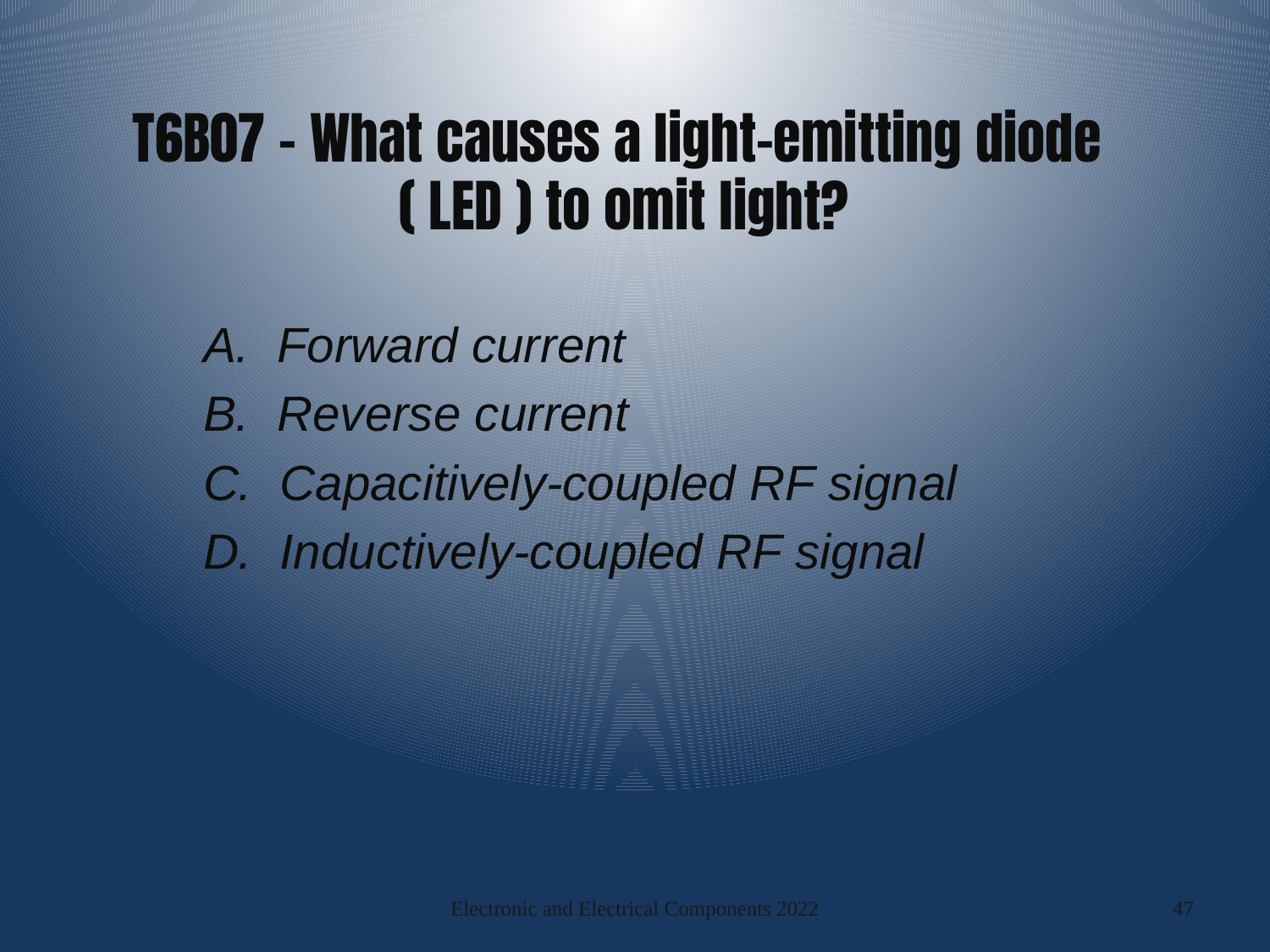

# T6B07 - What causes a light-emitting diode ( LED ) to omit light?
A.  Forward current
B.  Reverse current
C.  Capacitively-coupled RF signal
D.  Inductively-coupled RF signal
Electronic and Electrical Components 2022
47